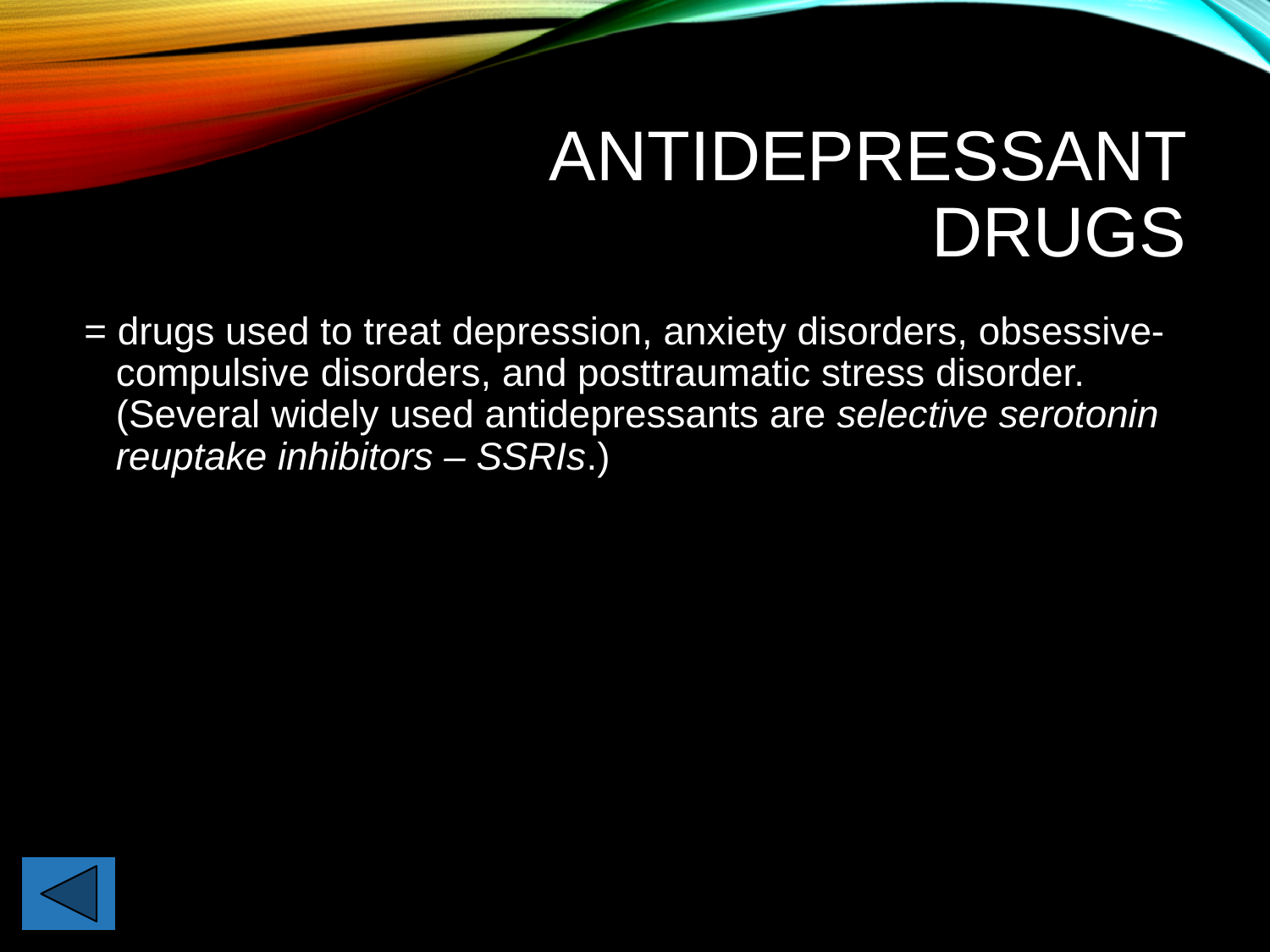

# Antidepressant Drugs
= drugs used to treat depression, anxiety disorders, obsessive-compulsive disorders, and posttraumatic stress disorder.  (Several widely used antidepressants are selective serotonin reuptake inhibitors – SSRIs.)